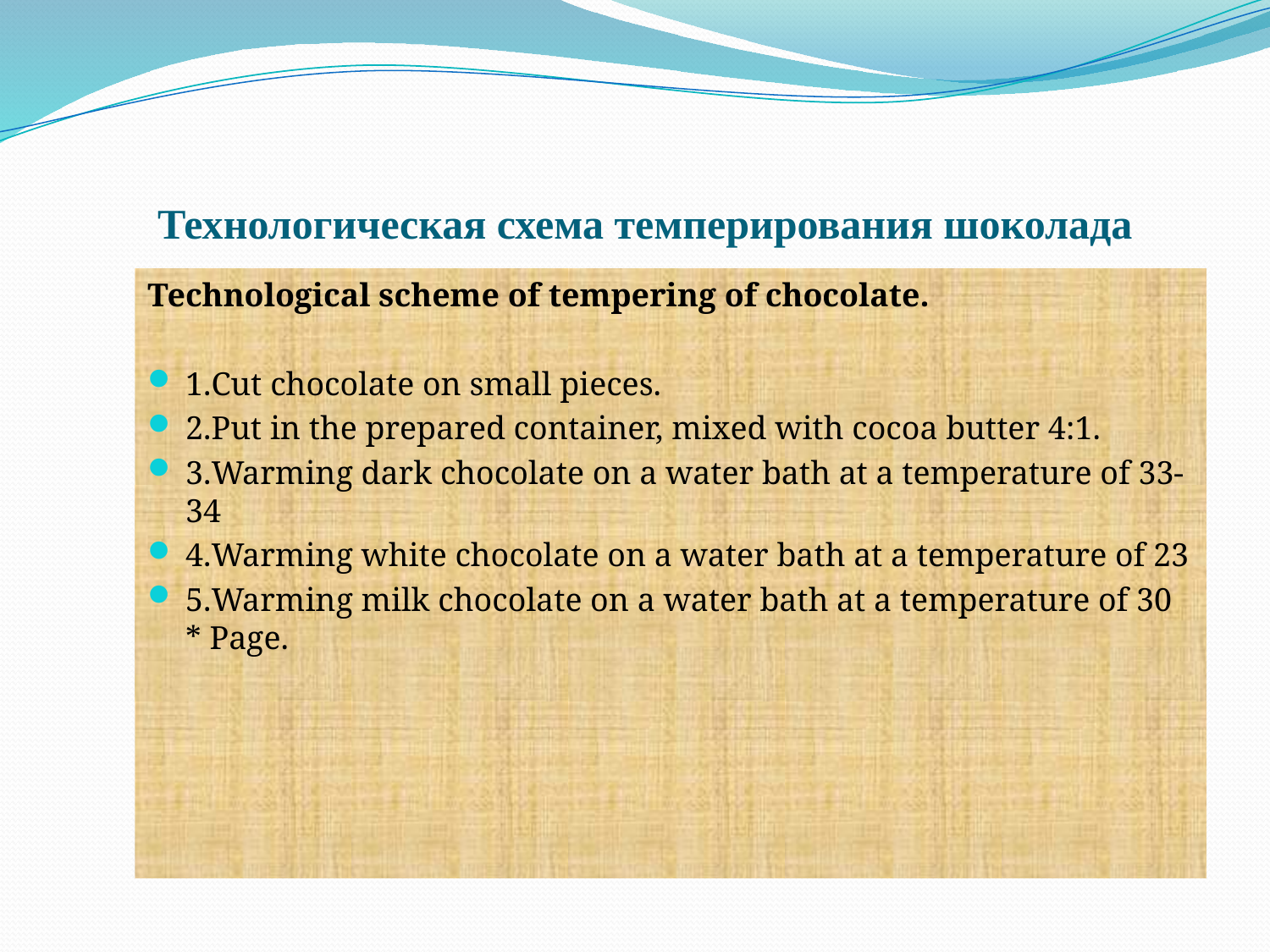

# Технологическая схема темперирования шоколада
Technological scheme of tempering of chocolate.

1.Cut chocolate on small pieces.
2.Put in the prepared container, mixed with cocoa butter 4:1.
3.Warming dark chocolate on a water bath at a temperature of 33-34
4.Warming white chocolate on a water bath at a temperature of 23
5.Warming milk chocolate on a water bath at a temperature of 30 * Page.